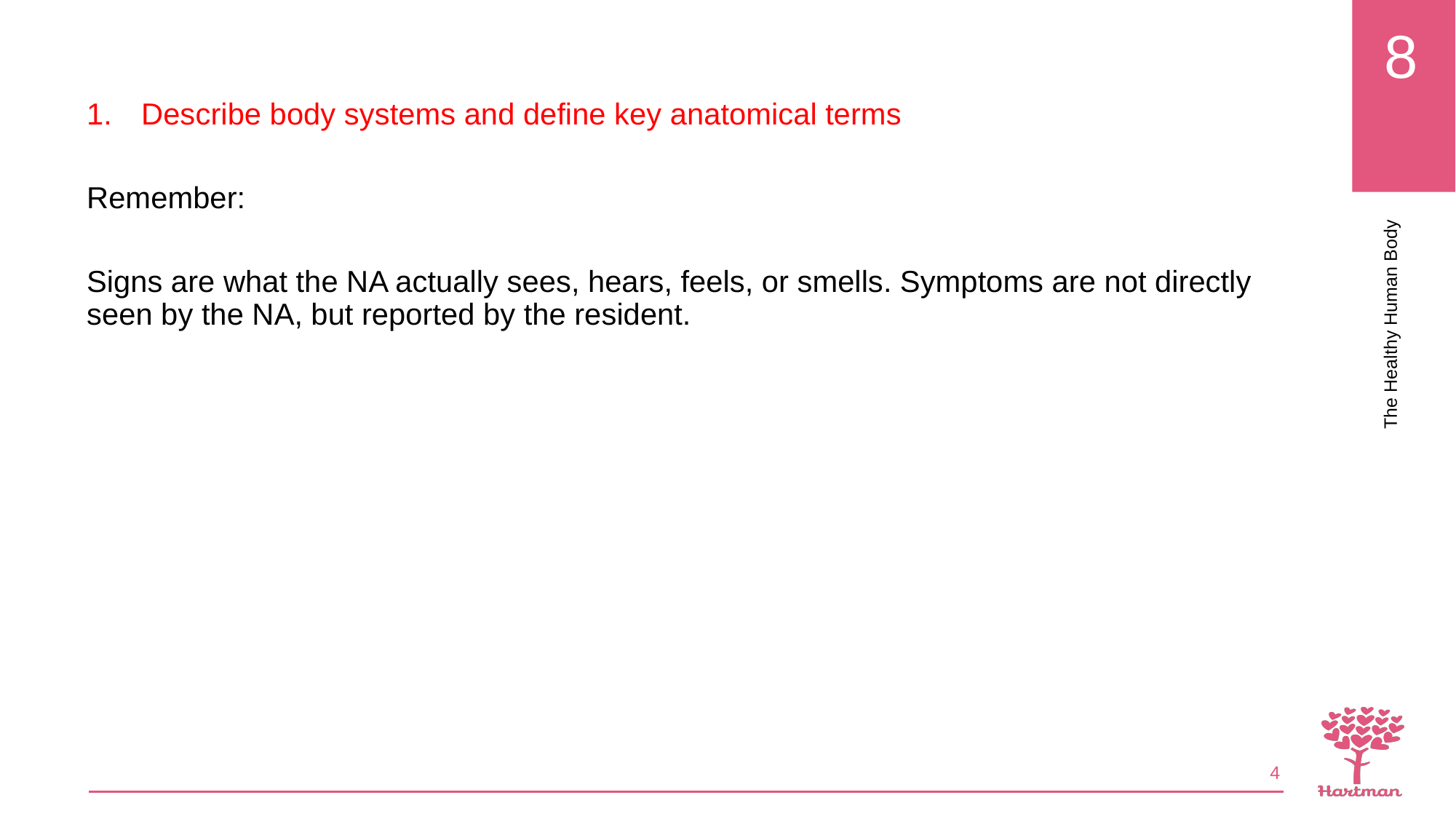

Describe body systems and define key anatomical terms

Remember:

Signs are what the NA actually sees, hears, feels, or smells. Symptoms are not directly seen by the NA, but reported by the resident.

4